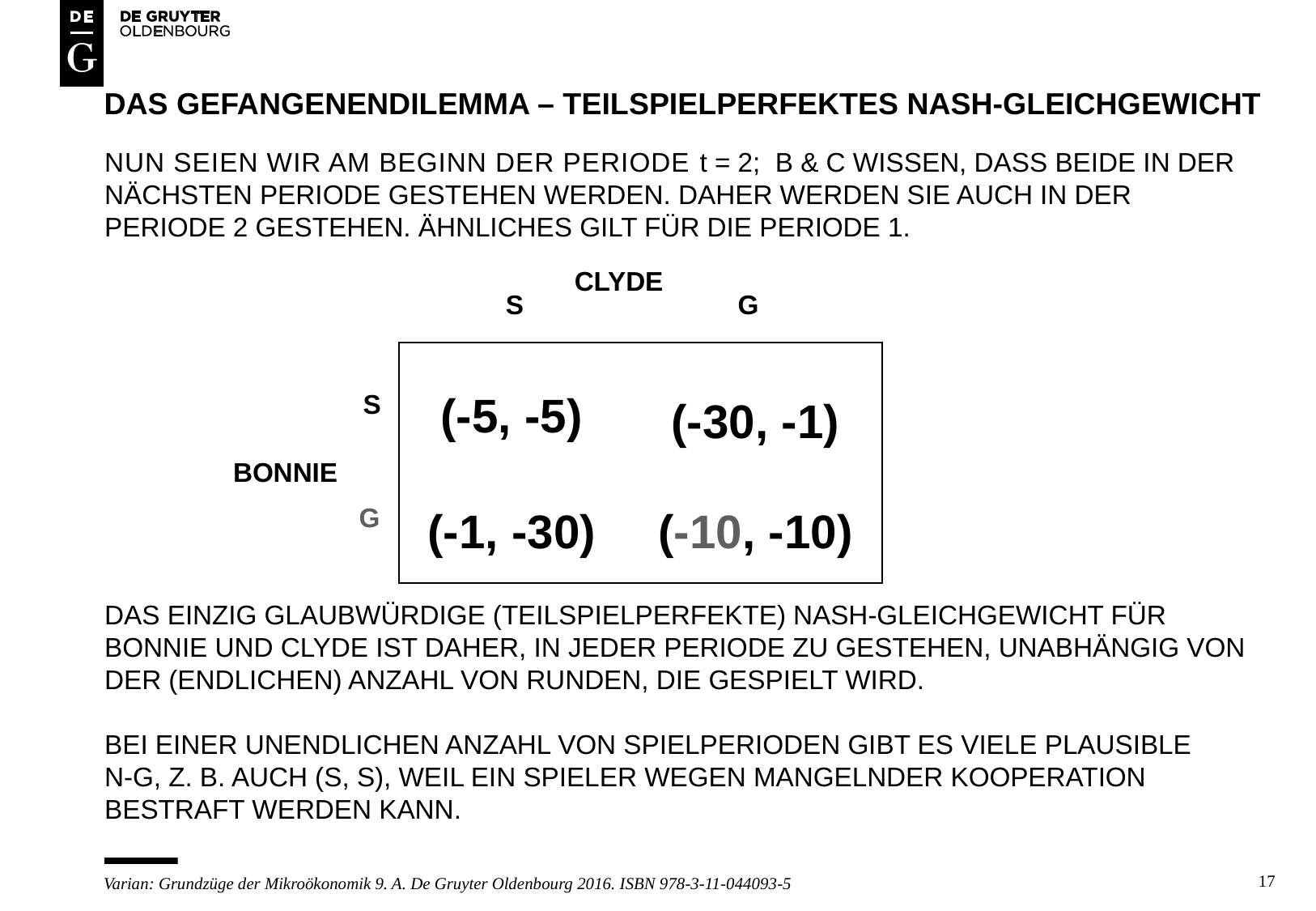

# Das gefangenendilemma – teilspielperfektes nash-gleichgewicht
NUN SEIEN WIR AM BEGINN DER PERIODE t = 2;  B & C WISSEN, DASS BEIDE IN DER NÄCHSTEN PERIODE GESTEHEN WERDEN. DAHER WERDEN SIE AUCH IN DER PERIODE 2 GESTEHEN. ÄHNLICHES GILT FÜR DIE PERIODE 1.

DAS EINZIG GLAUBWÜRDIGE (TEILSPIELPERFEKTE) NASH-GLEICHGEWICHT FÜR BONNIE UND CLYDE IST DAHER, IN JEDER PERIODE ZU GESTEHEN, UNABHÄNGIG VON DER (ENDLICHEN) ANZAHL VON RUNDEN, DIE GESPIELT WIRD.

BEI EINER UNENDLICHEN ANZAHL VON SPIELPERIODEN GIBT ES VIELE PLAUSIBLE
N-G, Z. B. AUCH (S, S), WEIL EIN SPIELER WEGEN MANGELNDER KOOPERATION BESTRAFT WERDEN KANN.
CLYDE
S
G

(-5, -5)
S
(-30, -1)
BONNIE
G
(-1, -30)
(-10, -10)
17
Varian: Grundzüge der Mikroökonomik 9. A. De Gruyter Oldenbourg 2016. ISBN 978-3-11-044093-5